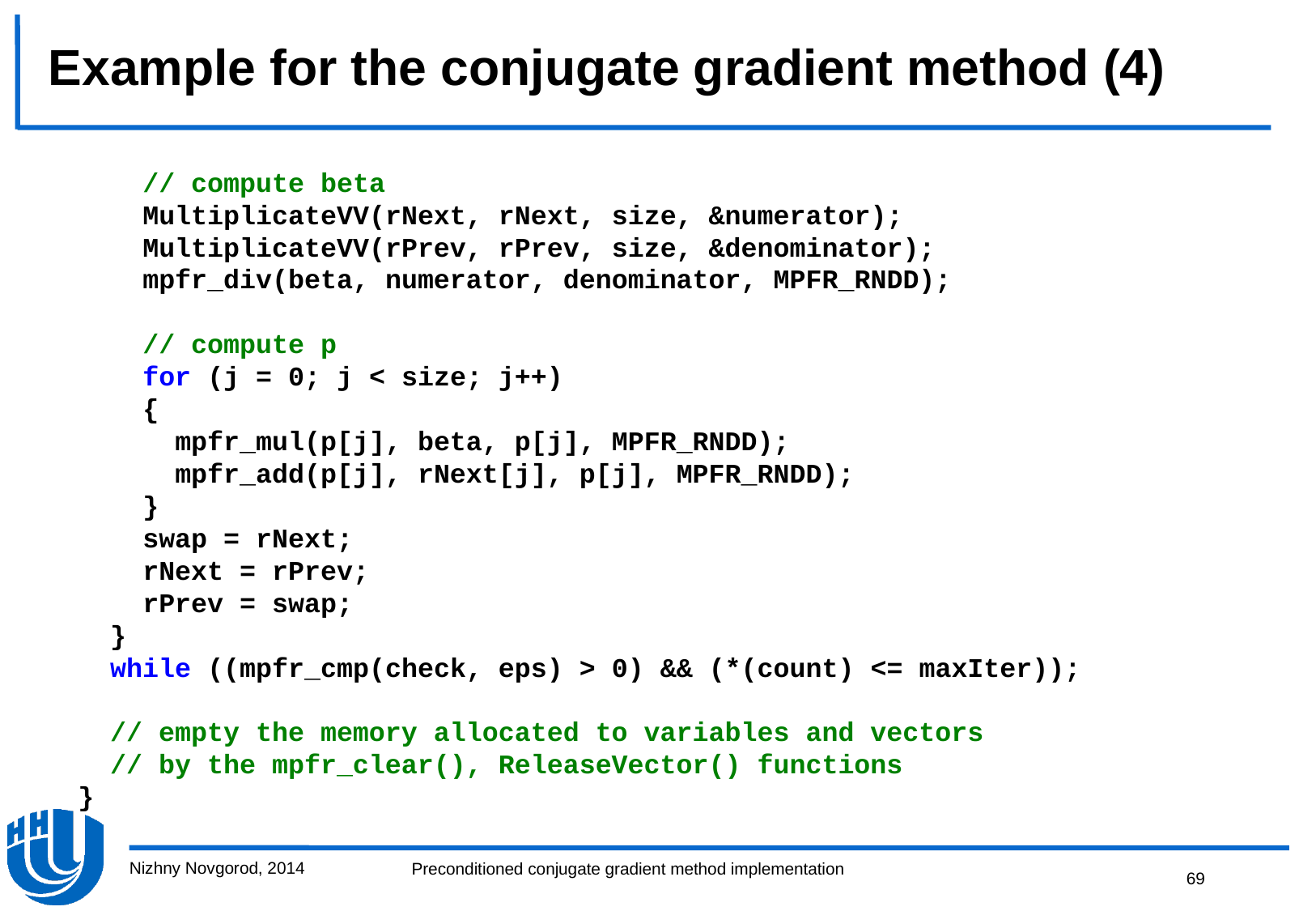

# Example for the conjugate gradient method (4)
    // compute beta
    MultiplicateVV(rNext, rNext, size, &numerator);
    MultiplicateVV(rPrev, rPrev, size, &denominator);
    mpfr_div(beta, numerator, denominator, MPFR_RNDD);

    // compute p
    for (j = 0; j < size; j++)
    {
      mpfr_mul(p[j], beta, p[j], MPFR_RNDD);
      mpfr_add(p[j], rNext[j], p[j], MPFR_RNDD);
    }
    swap = rNext;
    rNext = rPrev;
    rPrev = swap;
  }
  while ((mpfr_cmp(check, eps) > 0) && (*(count) <= maxIter));

  // empty the memory allocated to variables and vectors
  // by the mpfr_clear(), ReleaseVector() functions
}
Nizhny Novgorod, 2014
69
Preconditioned conjugate gradient method implementation